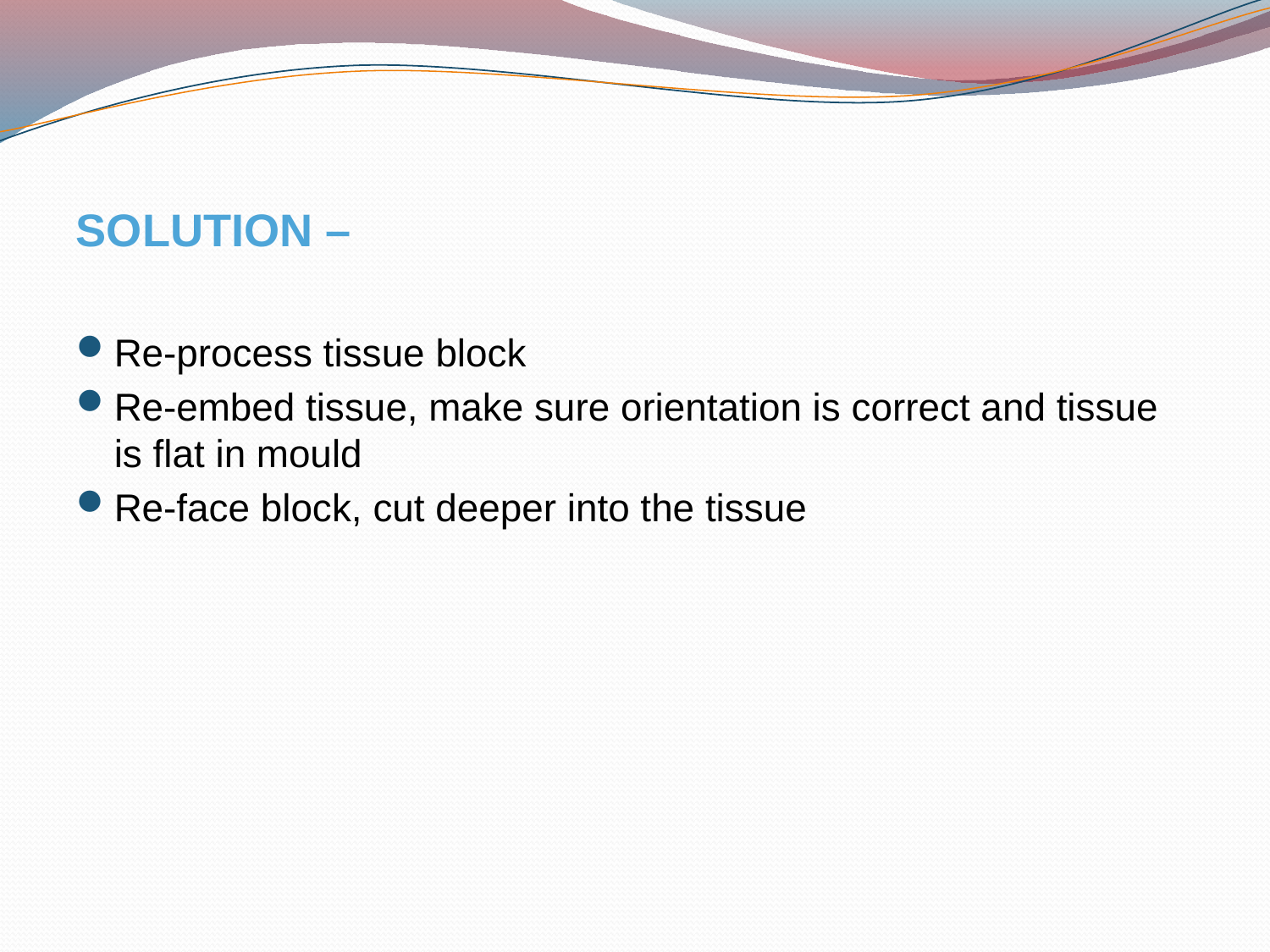

SOLUTION –

Re-process tissue block
Re-embed tissue, make sure orientation is correct and tissue is flat in mould
Re-face block, cut deeper into the tissue